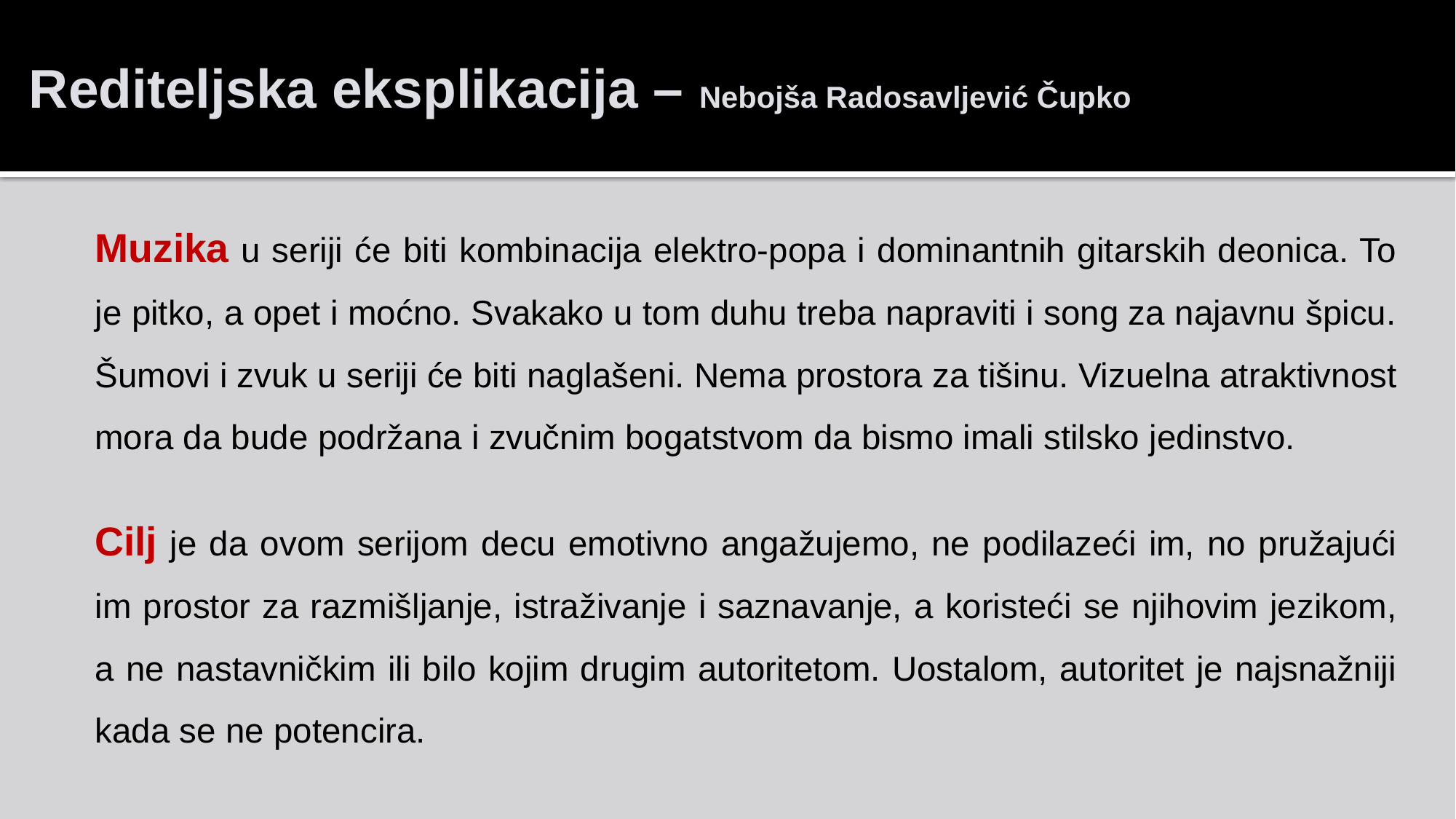

Rediteljska eksplikacija – Nebojša Radosavljević Čupko

Muzika u seriji će biti kombinacija elektro-popa i dominantnih gitarskih deonica. To je pitko, a opet i moćno. Svakako u tom duhu treba napraviti i song za najavnu špicu. Šumovi i zvuk u seriji će biti naglašeni. Nema prostora za tišinu. Vizuelna atraktivnost mora da bude podržana i zvučnim bogatstvom da bismo imali stilsko jedinstvo.

Cilj je da ovom serijom decu emotivno angažujemo, ne podilazeći im, no pružajući im prostor za razmišljanje, istraživanje i saznavanje, a koristeći se njihovim jezikom, a ne nastavničkim ili bilo kojim drugim autoritetom. Uostalom, autoritet je najsnažniji kada se ne potencira.